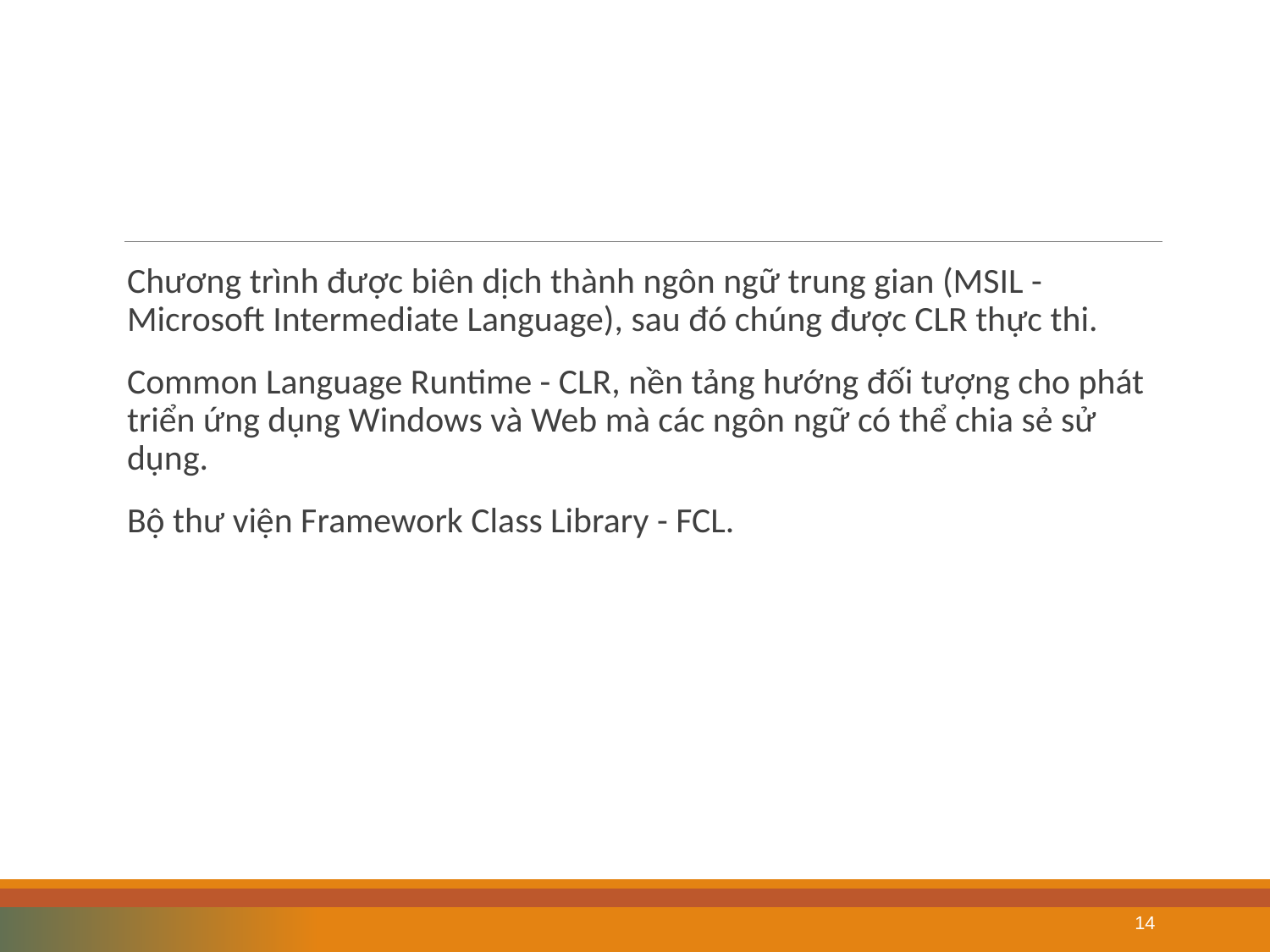

#
Chương trình được biên dịch thành ngôn ngữ trung gian (MSIL - Microsoft Intermediate Language), sau đó chúng được CLR thực thi.
Common Language Runtime - CLR, nền tảng hướng đối tượng cho phát triển ứng dụng Windows và Web mà các ngôn ngữ có thể chia sẻ sử dụng.
Bộ thư viện Framework Class Library - FCL.

14